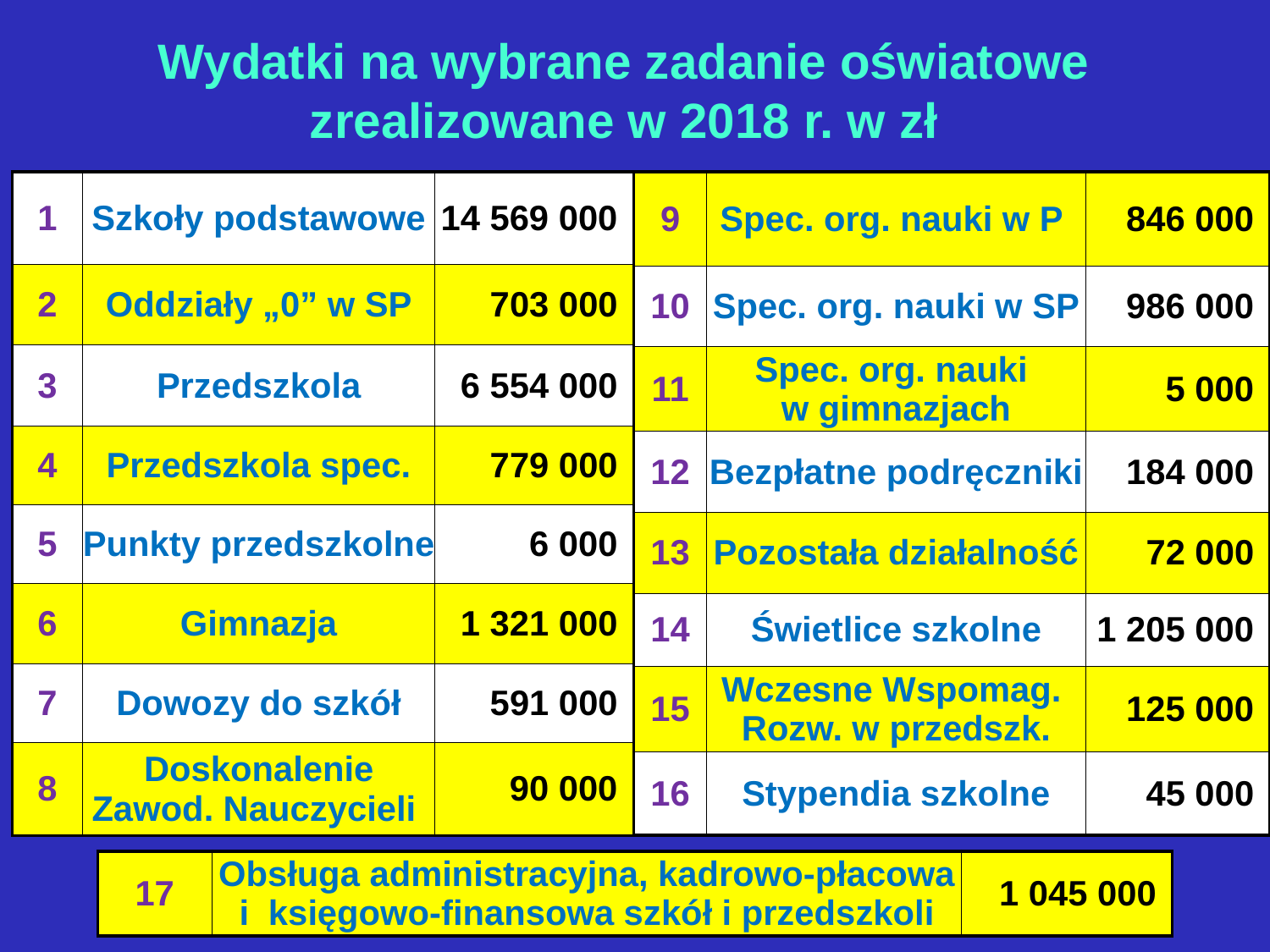

Wydatki na wybrane zadanie oświatowe
zrealizowane w 2018 r. w zł

| 9 | Spec. org. nauki w P | 846 000 |
| --- | --- | --- |
| 10 | Spec. org. nauki w SP | 986 000 |
| 11 | Spec. org. nauki w gimnazjach | 5 000 |
| 12 | Bezpłatne podręczniki | 184 000 |
| 13 | Pozostała działalność | 72 000 |
| 14 | Świetlice szkolne | 1 205 000 |
| 15 | Wczesne Wspomag. Rozw. w przedszk. | 125 000 |
| 16 | Stypendia szkolne | 45 000 |
| 1 | Szkoły podstawowe | 14 569 000 |
| --- | --- | --- |
| 2 | Oddziały „0” w SP | 703 000 |
| 3 | Przedszkola | 6 554 000 |
| 4 | Przedszkola spec. | 779 000 |
| 5 | Punkty przedszkolne | 6 000 |
| 6 | Gimnazja | 1 321 000 |
| 7 | Dowozy do szkół | 591 000 |
| 8 | Doskonalenie Zawod. Nauczycieli | 90 000 |
| 17 | Obsługa administracyjna, kadrowo-płacowa i księgowo-finansowa szkół i przedszkoli | 1 045 000 |
| --- | --- | --- |
28